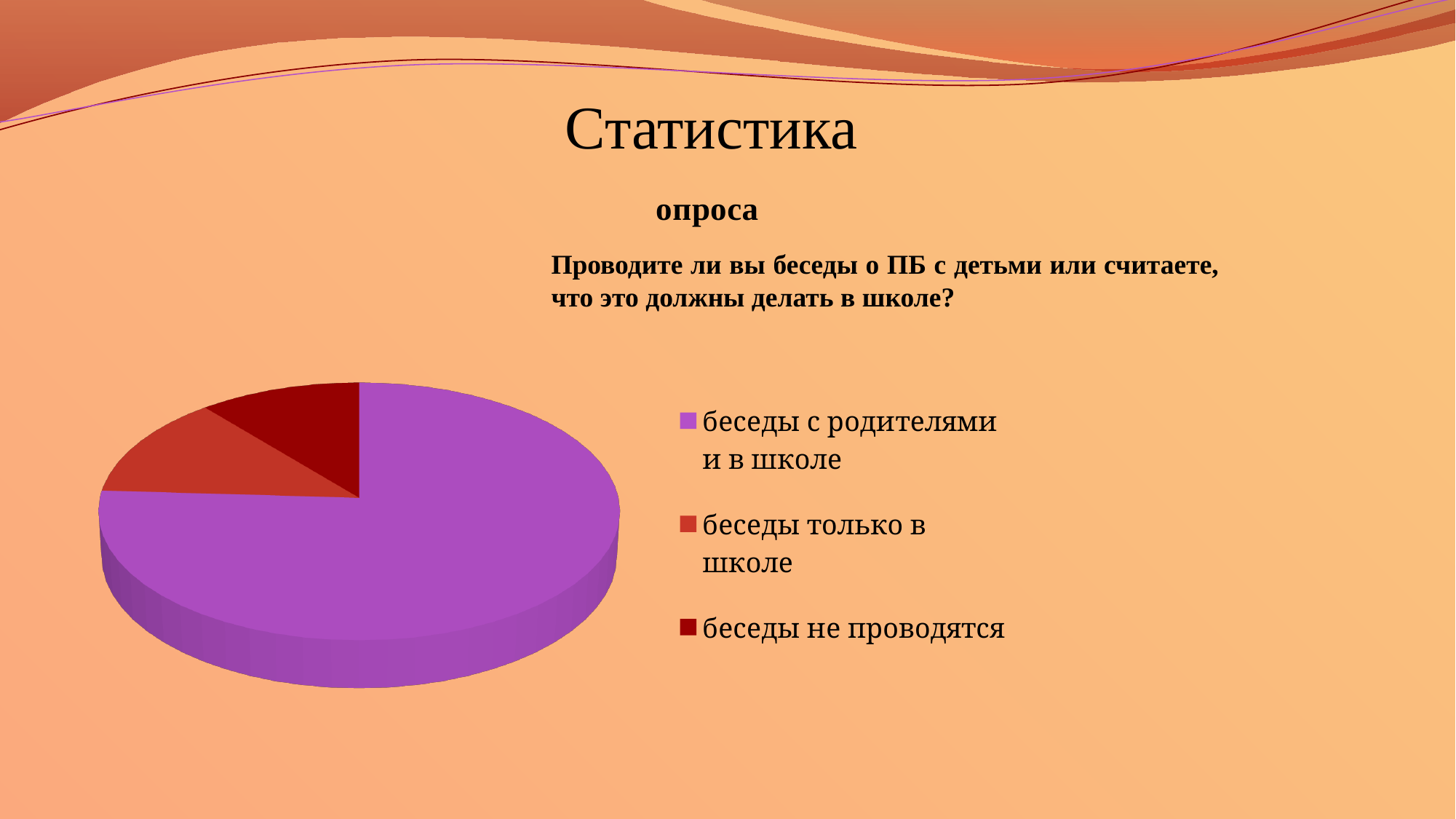

# Статистика

[unsupported chart]

Проводите ли вы беседы о ПБ с детьми или считаете, что это должны делать в школе?